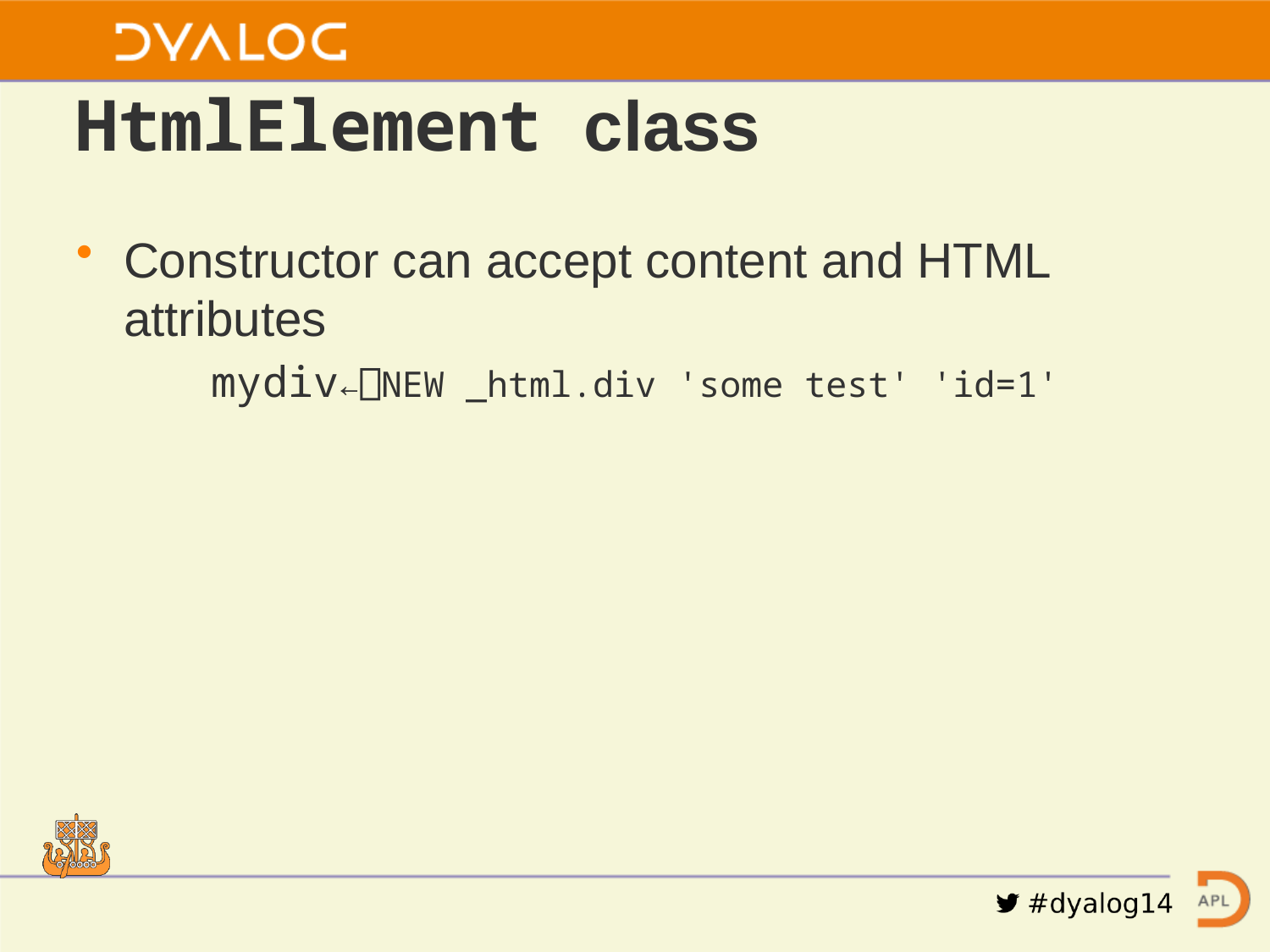

# HtmlElement class
Constructor can accept content and HTML attributes
mydiv←⎕NEW _html.div 'some test' 'id=1'